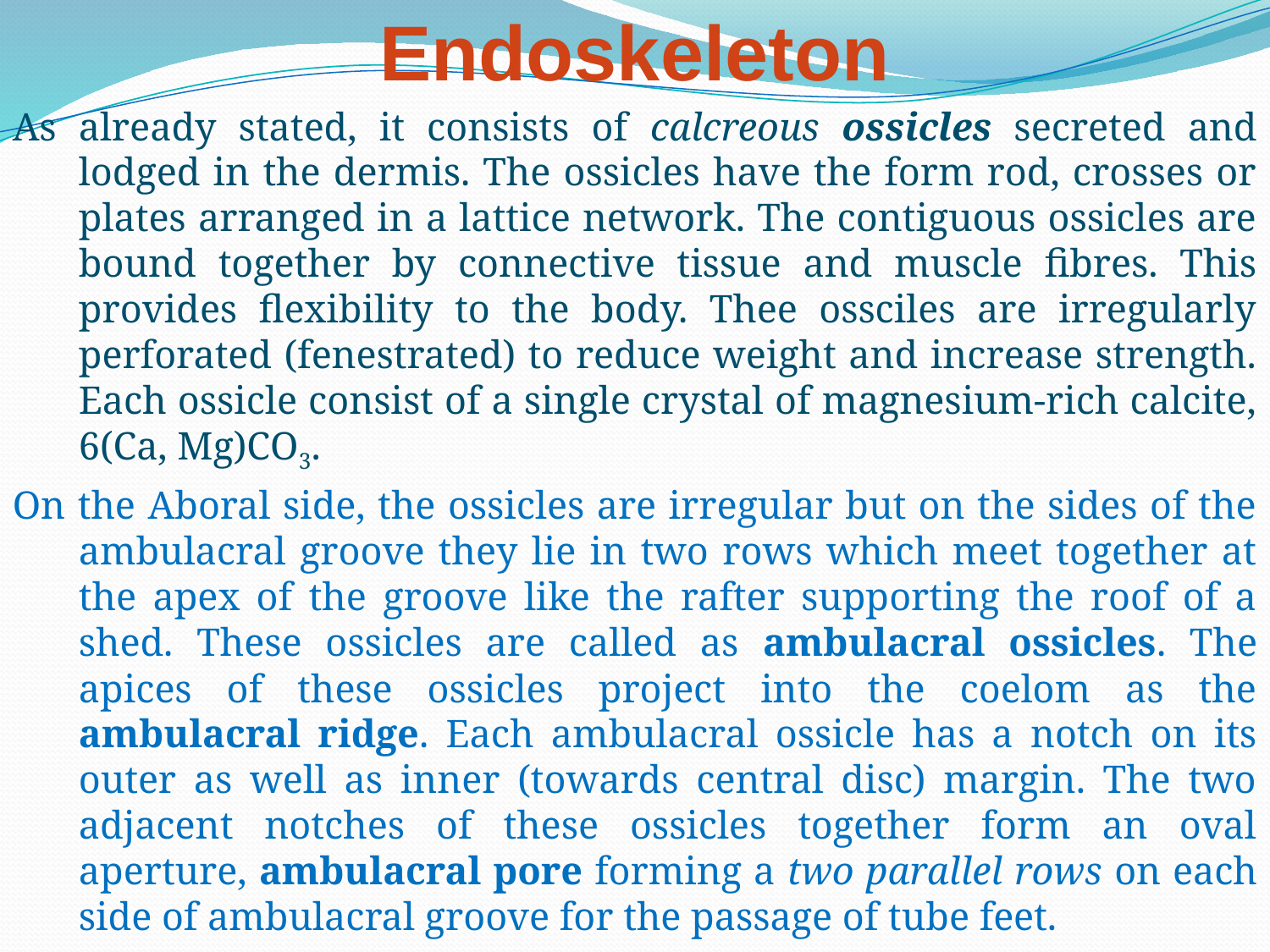

# Endoskeleton
As already stated, it consists of calcreous ossicles secreted and lodged in the dermis. The ossicles have the form rod, crosses or plates arranged in a lattice network. The contiguous ossicles are bound together by connective tissue and muscle fibres. This provides flexibility to the body. Thee ossciles are irregularly perforated (fenestrated) to reduce weight and increase strength. Each ossicle consist of a single crystal of magnesium-rich calcite, 6(Ca, Mg)CO3.
On the Aboral side, the ossicles are irregular but on the sides of the ambulacral groove they lie in two rows which meet together at the apex of the groove like the rafter supporting the roof of a shed. These ossicles are called as ambulacral ossicles. The apices of these ossicles project into the coelom as the ambulacral ridge. Each ambulacral ossicle has a notch on its outer as well as inner (towards central disc) margin. The two adjacent notches of these ossicles together form an oval aperture, ambulacral pore forming a two parallel rows on each side of ambulacral groove for the passage of tube feet.